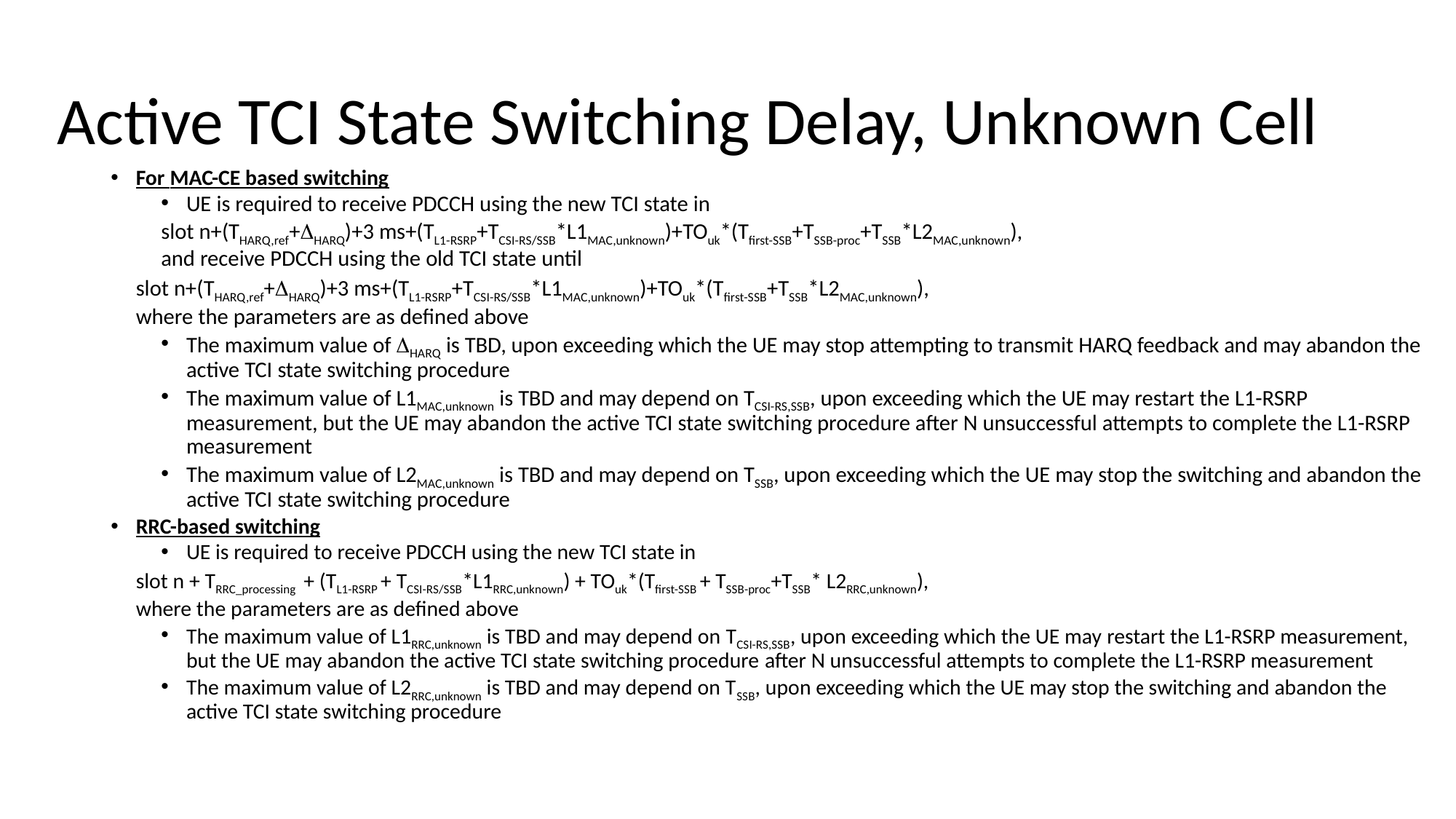

# Active TCI State Switching Delay, Unknown Cell
For MAC-CE based switching
UE is required to receive PDCCH using the new TCI state in
		slot n+(THARQ,ref+ΔHARQ)+3 ms+(TL1-RSRP+TCSI-RS/SSB*L1MAC,unknown)+TOuk*(Tfirst-SSB+TSSB-proc+TSSB*L2MAC,unknown),
	and receive PDCCH using the old TCI state until
		slot n+(THARQ,ref+ΔHARQ)+3 ms+(TL1-RSRP+TCSI-RS/SSB*L1MAC,unknown)+TOuk*(Tfirst-SSB+TSSB*L2MAC,unknown),
	where the parameters are as defined above
The maximum value of ΔHARQ is TBD, upon exceeding which the UE may stop attempting to transmit HARQ feedback and may abandon the active TCI state switching procedure
The maximum value of L1MAC,unknown is TBD and may depend on TCSI-RS,SSB, upon exceeding which the UE may restart the L1-RSRP measurement, but the UE may abandon the active TCI state switching procedure after N unsuccessful attempts to complete the L1-RSRP measurement
The maximum value of L2MAC,unknown is TBD and may depend on TSSB, upon exceeding which the UE may stop the switching and abandon the active TCI state switching procedure
RRC-based switching
UE is required to receive PDCCH using the new TCI state in
			slot n + TRRC_processing  + (TL1-RSRP + TCSI-RS/SSB*L1RRC,unknown) + TOuk*(Tfirst-SSB + TSSB-proc+TSSB* L2RRC,unknown),
	where the parameters are as defined above
The maximum value of L1RRC,unknown is TBD and may depend on TCSI-RS,SSB, upon exceeding which the UE may restart the L1-RSRP measurement, but the UE may abandon the active TCI state switching procedure after N unsuccessful attempts to complete the L1-RSRP measurement
The maximum value of L2RRC,unknown is TBD and may depend on TSSB, upon exceeding which the UE may stop the switching and abandon the active TCI state switching procedure